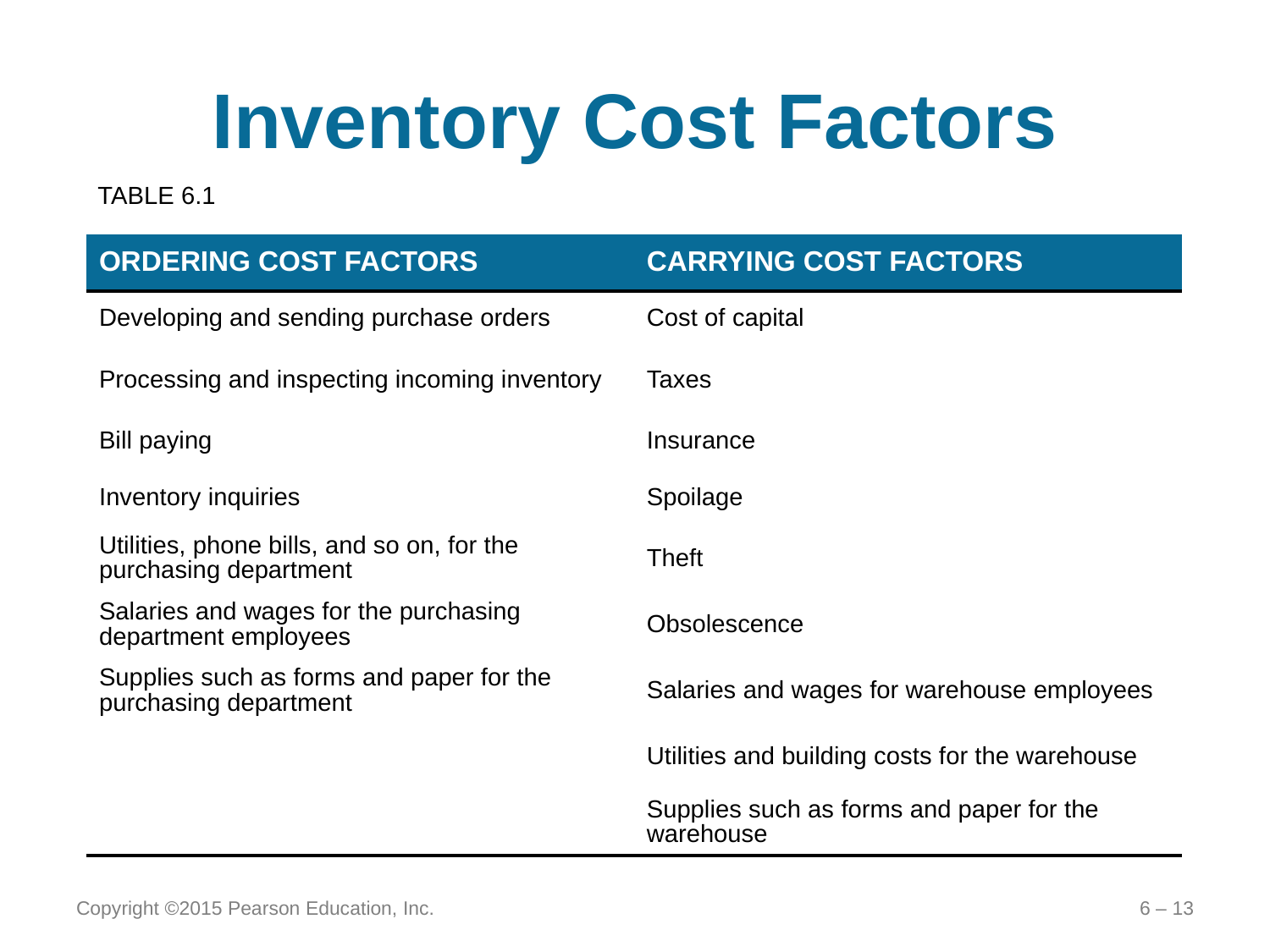

# Inventory Cost Factors
TABLE 6.1
| ORDERING COST FACTORS | CARRYING COST FACTORS |
| --- | --- |
| Developing and sending purchase orders | Cost of capital |
| Processing and inspecting incoming inventory | Taxes |
| Bill paying | Insurance |
| Inventory inquiries | Spoilage |
| Utilities, phone bills, and so on, for the purchasing department | Theft |
| Salaries and wages for the purchasing department employees | Obsolescence |
| Supplies such as forms and paper for the purchasing department | Salaries and wages for warehouse employees |
|  | Utilities and building costs for the warehouse |
|  | Supplies such as forms and paper for the warehouse |
Copyright ©2015 Pearson Education, Inc.
6 – 13